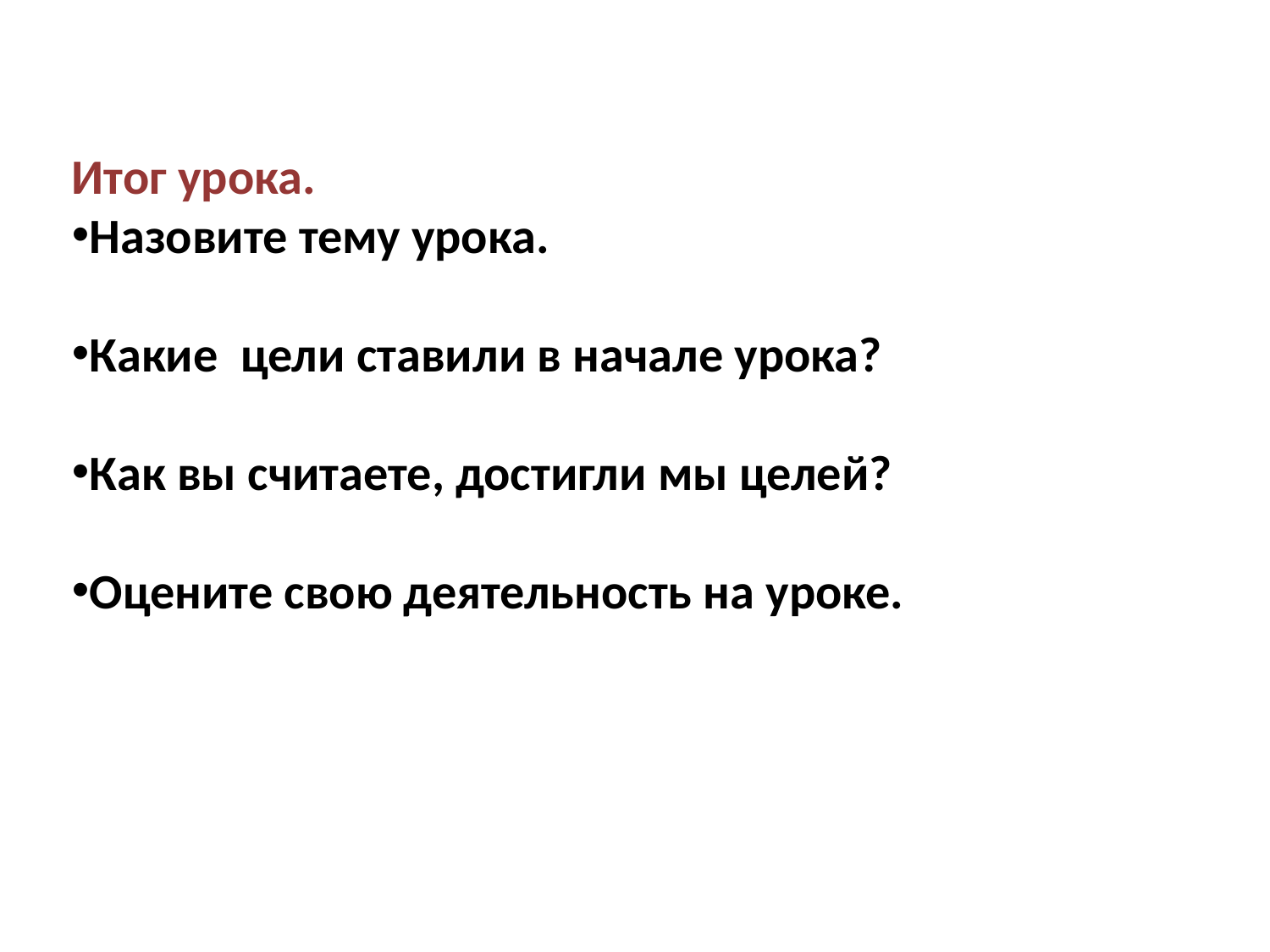

Итог урока.
Назовите тему урока.

Какие  цели ставили в начале урока?

Как вы считаете, достигли мы целей?

Оцените свою деятельность на уроке.